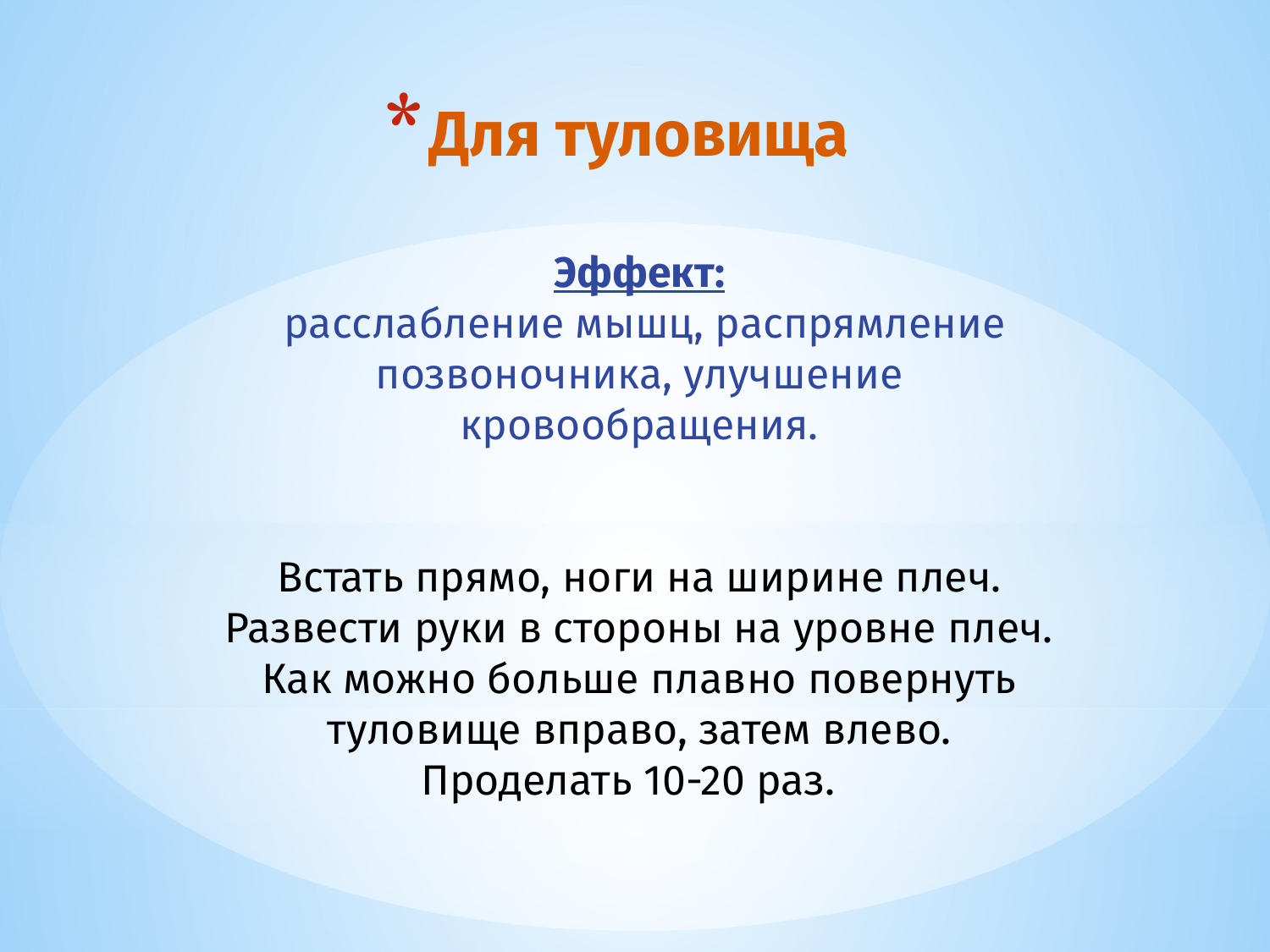

Для туловища
Эффект:
 расслабление мышц, распрямление позвоночника, улучшение кровообращения.
Встать прямо, ноги на ширине плеч. Развести руки в стороны на уровне плеч. Как можно больше плавно повернуть туловище вправо, затем влево. Проделать 10-20 раз.